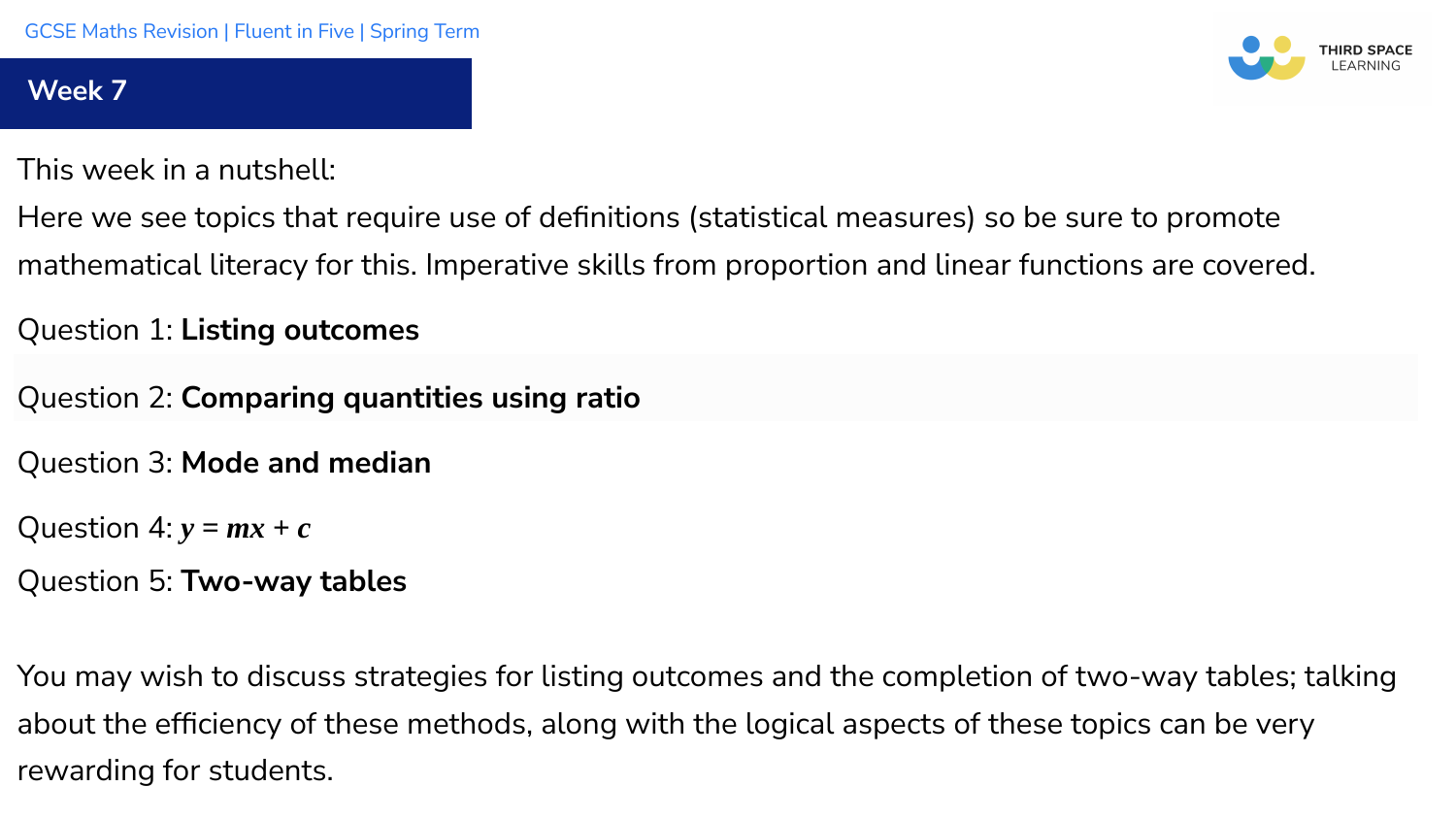

Week 7
| This week in a nutshell: Here we see topics that require use of definitions (statistical measures) so be sure to promote mathematical literacy for this. Imperative skills from proportion and linear functions are covered. |
| --- |
| Question 1: Listing outcomes |
| Question 2: Comparing quantities using ratio |
| Question 3: Mode and median |
| Question 4: y = mx + c |
| Question 5: Two-way tables You may wish to discuss strategies for listing outcomes and the completion of two-way tables; talking about the efficiency of these methods, along with the logical aspects of these topics can be very rewarding for students. |